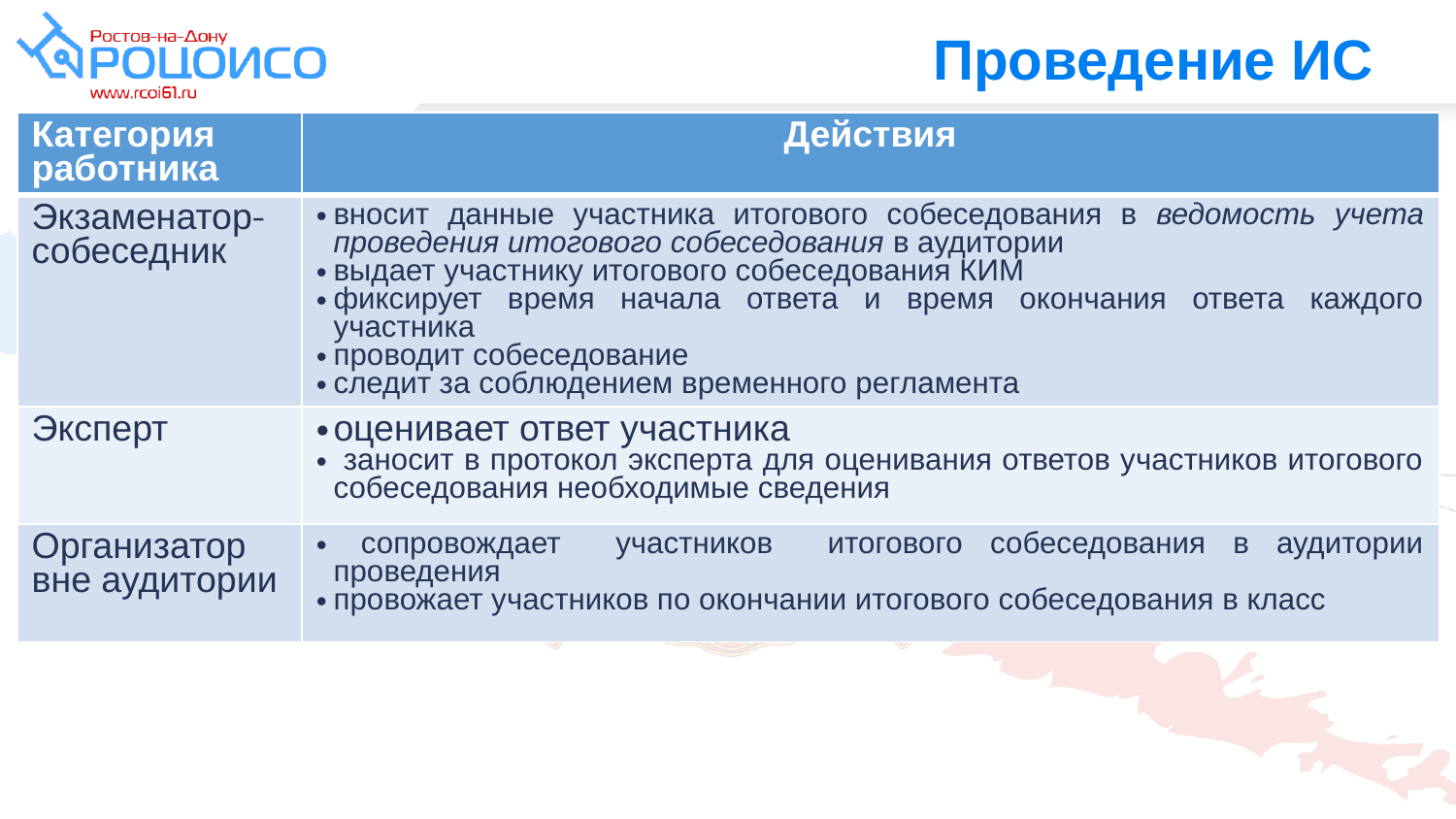

Проведение ИС
| Категория работника | Действия |
| --- | --- |
| Экзаменатор-собеседник | вносит данные участника итогового собеседования в ведомость учета проведения итогового собеседования в аудитории выдает участнику итогового собеседования КИМ фиксирует время начала ответа и время окончания ответа каждого участника проводит собеседование следит за соблюдением временного регламента |
| Эксперт | оценивает ответ участника заносит в протокол эксперта для оценивания ответов участников итогового собеседования необходимые сведения |
| Организатор вне аудитории | сопровождает участников итогового собеседования в аудитории проведения провожает участников по окончании итогового собеседования в класс |